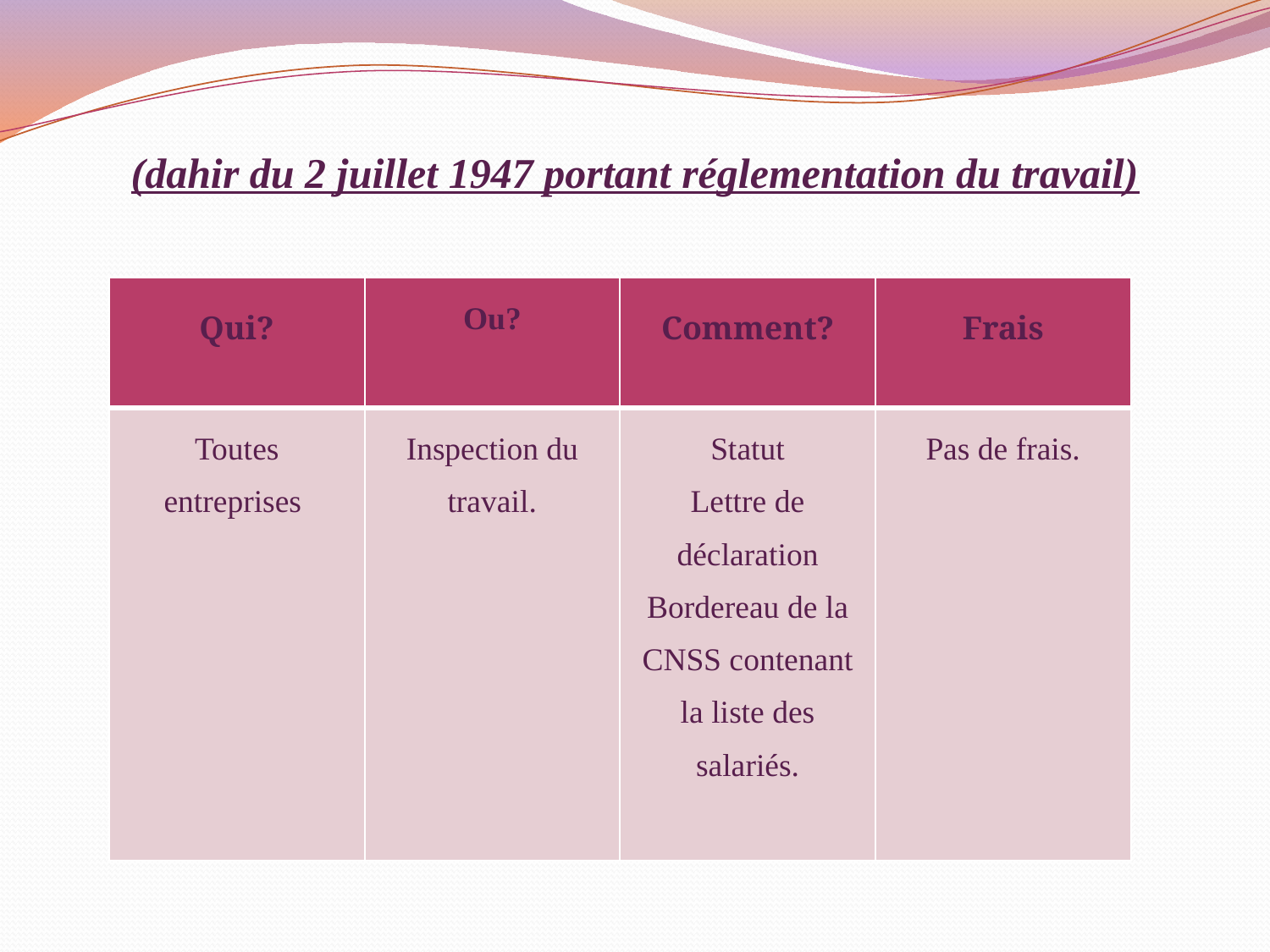

# (dahir du 2 juillet 1947 portant réglementation du travail)
| Qui? | Ou? | Comment? | Frais |
| --- | --- | --- | --- |
| Toutes entreprises | Inspection du travail. | Statut Lettre de déclaration Bordereau de la CNSS contenant la liste des salariés. | Pas de frais. |